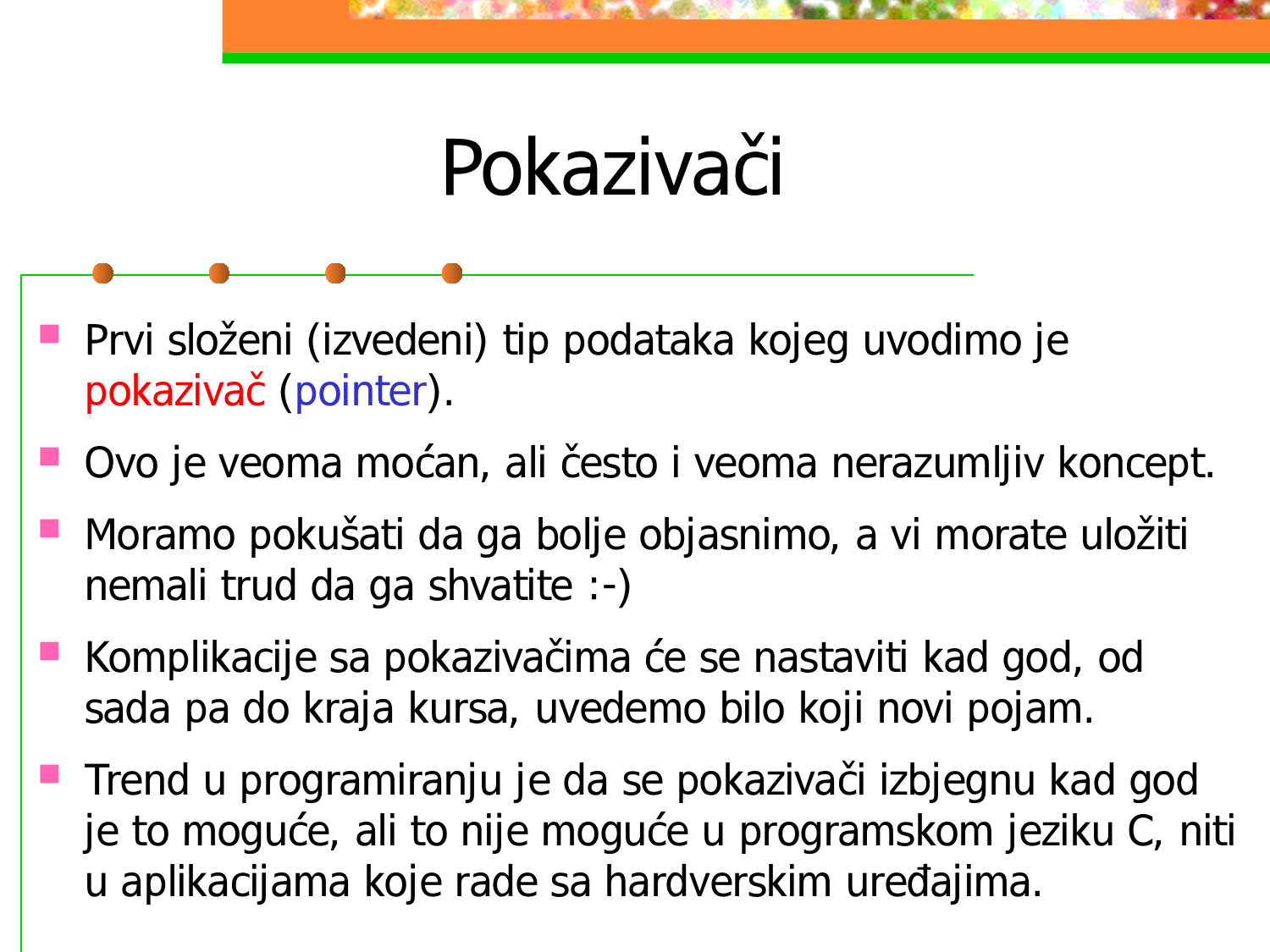

# Pokazivači
Prvi složeni (izvedeni) tip podataka kojeg uvodimo je pokazivač (pointer).
Ovo je veoma moćan, ali često i veoma nerazumljiv koncept.
Moramo pokušati da ga bolje objasnimo, a vi morate uložiti nemali trud da ga shvatite :-)
Komplikacije sa pokazivačima će se nastaviti kad god, od sada pa do kraja kursa, uvedemo bilo koji novi pojam.
Trend u programiranju je da se pokazivači izbjegnu kad god je to moguće, ali to nije moguće u programskom jeziku C, niti u aplikacijama koje rade sa hardverskim uređajima.